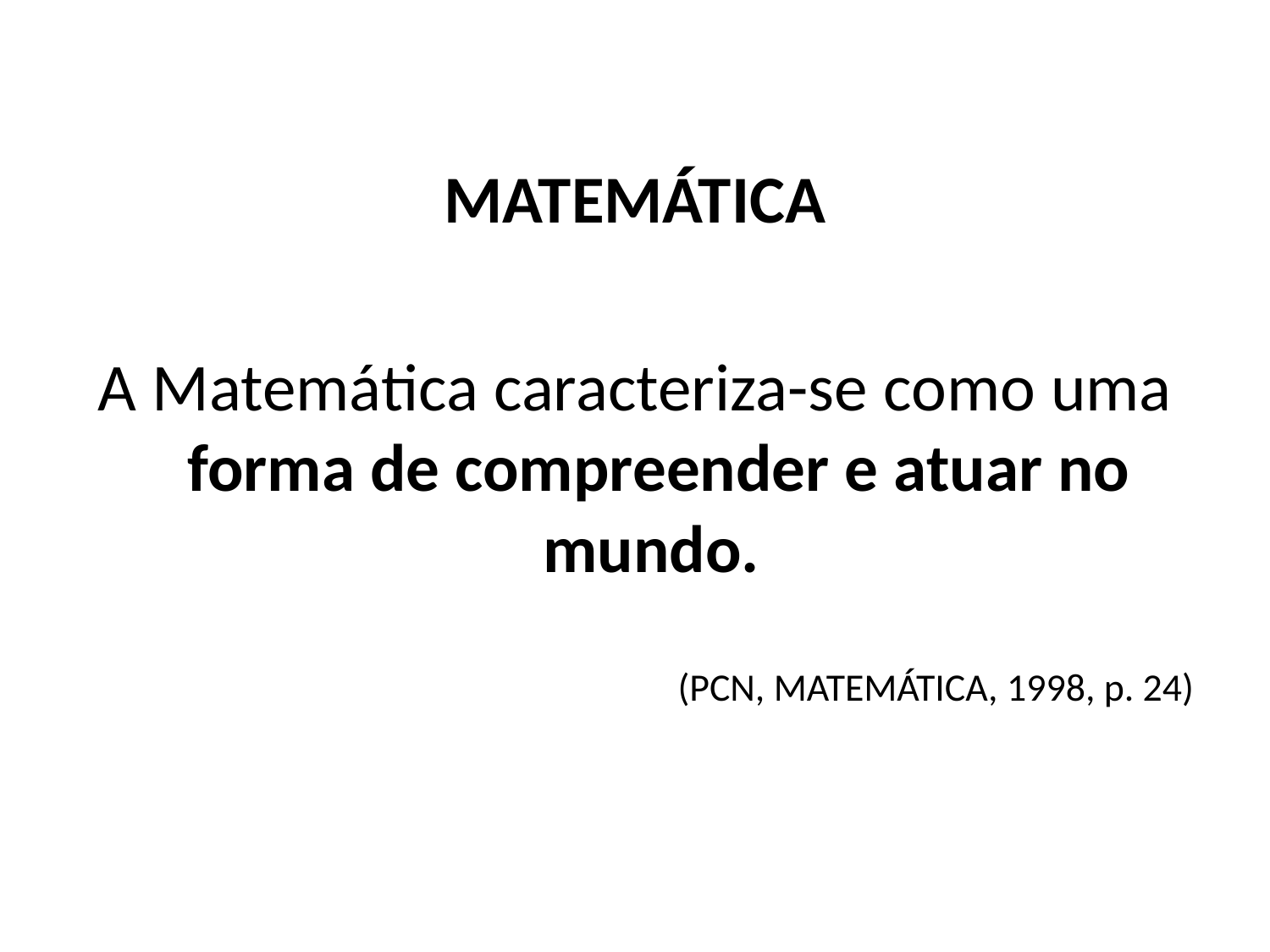

MATEMÁTICA

A Matemática caracteriza-se como uma forma de compreender e atuar no mundo.

(PCN, MATEMÁTICA, 1998, p. 24)